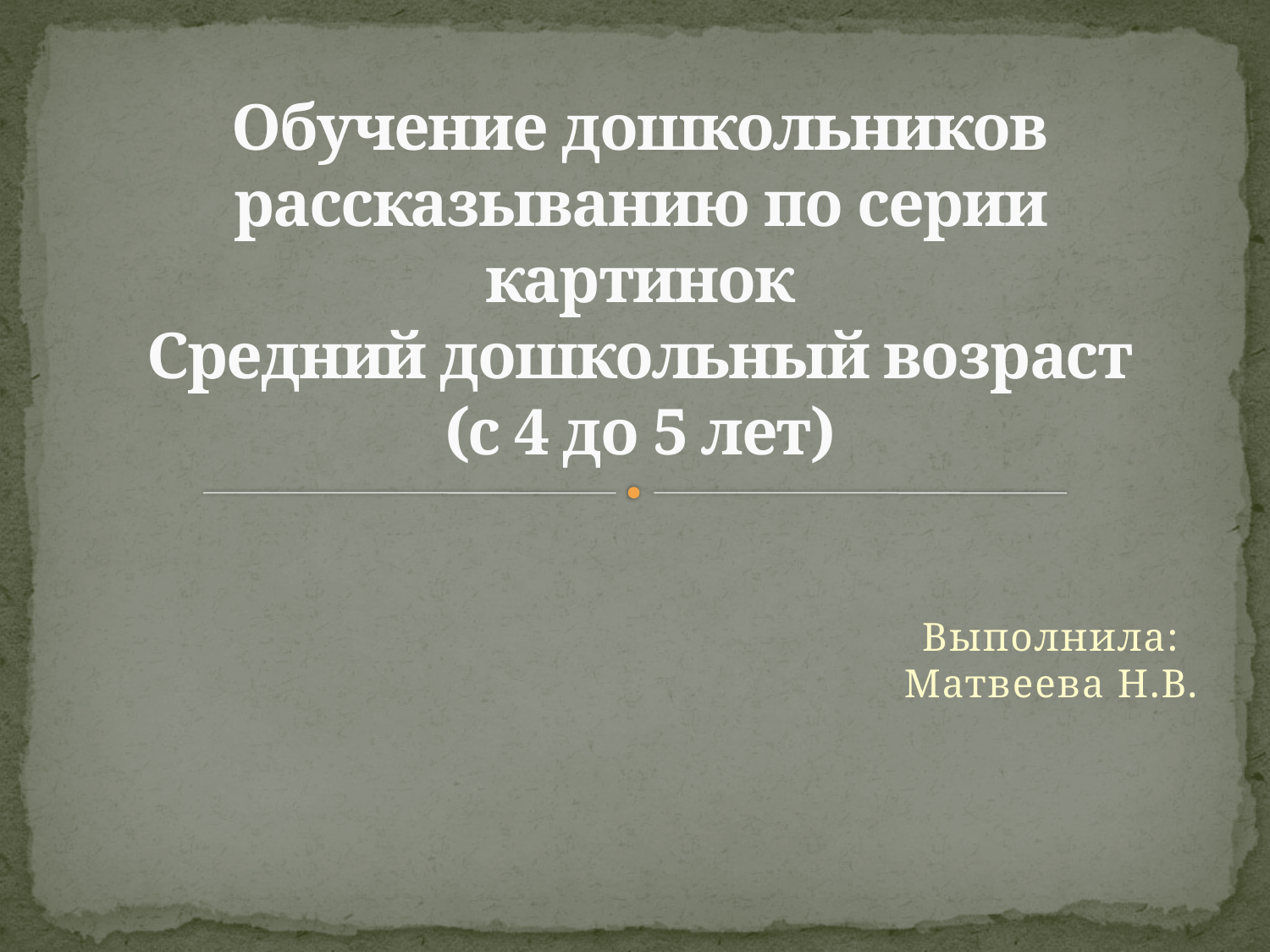

# Обучение дошкольников рассказыванию по серии картинок Средний дошкольный возраст (с 4 до 5 лет)
Выполнила: Матвеева Н.В.